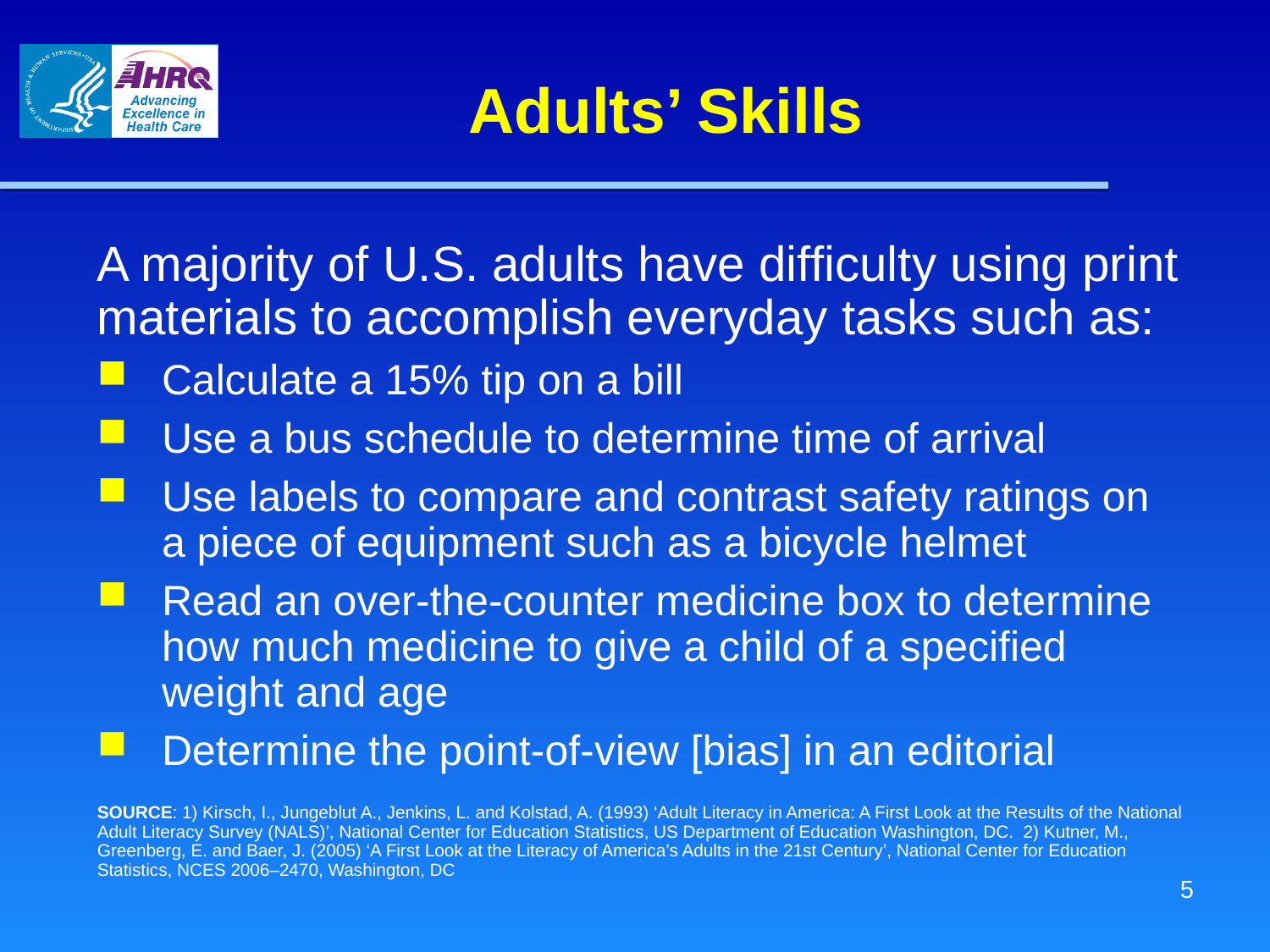

# Adults’ Skills
A majority of U.S. adults have difficulty using print materials to accomplish everyday tasks such as:
Calculate a 15% tip on a bill
Use a bus schedule to determine time of arrival
Use labels to compare and contrast safety ratings on a piece of equipment such as a bicycle helmet
Read an over-the-counter medicine box to determine how much medicine to give a child of a specified weight and age
Determine the point-of-view [bias] in an editorial

SOURCE: 1) Kirsch, I., Jungeblut A., Jenkins, L. and Kolstad, A. (1993) ‘Adult Literacy in America: A First Look at the Results of the National Adult Literacy Survey (NALS)’, National Center for Education Statistics, US Department of Education Washington, DC.  2) Kutner, M., Greenberg, E. and Baer, J. (2005) ‘A First Look at the Literacy of America’s Adults in the 21st Century’, National Center for Education Statistics, NCES 2006–2470, Washington, DC
5